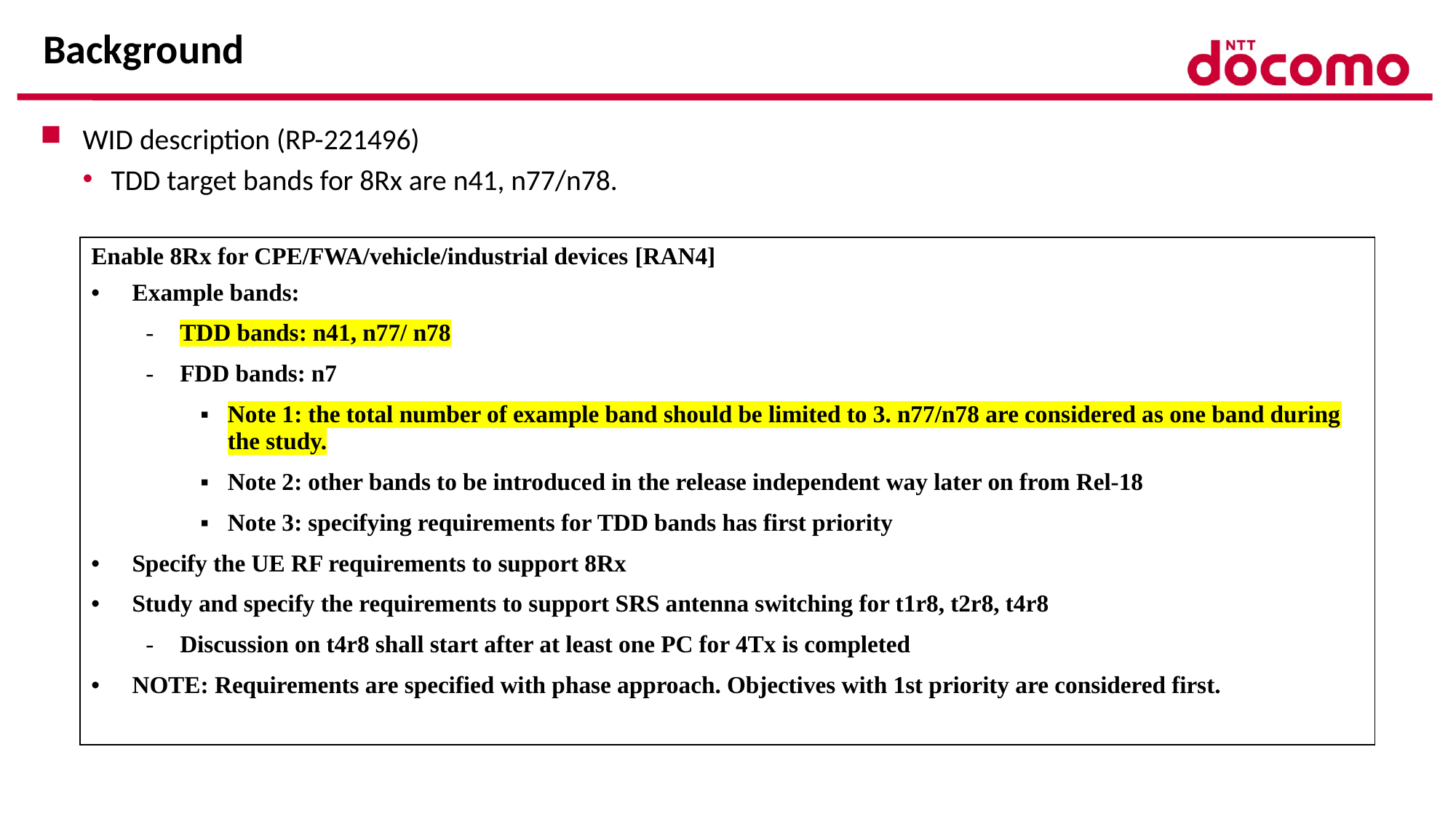

# Background
WID description (RP-221496)
TDD target bands for 8Rx are n41, n77/n78.
| Enable 8Rx for CPE/FWA/vehicle/industrial devices [RAN4] Example bands: TDD bands: n41, n77/ n78 FDD bands: n7 Note 1: the total number of example band should be limited to 3. n77/n78 are considered as one band during the study. Note 2: other bands to be introduced in the release independent way later on from Rel-18 Note 3: specifying requirements for TDD bands has first priority Specify the UE RF requirements to support 8Rx Study and specify the requirements to support SRS antenna switching for t1r8, t2r8, t4r8 Discussion on t4r8 shall start after at least one PC for 4Tx is completed NOTE: Requirements are specified with phase approach. Objectives with 1st priority are considered first. |
| --- |